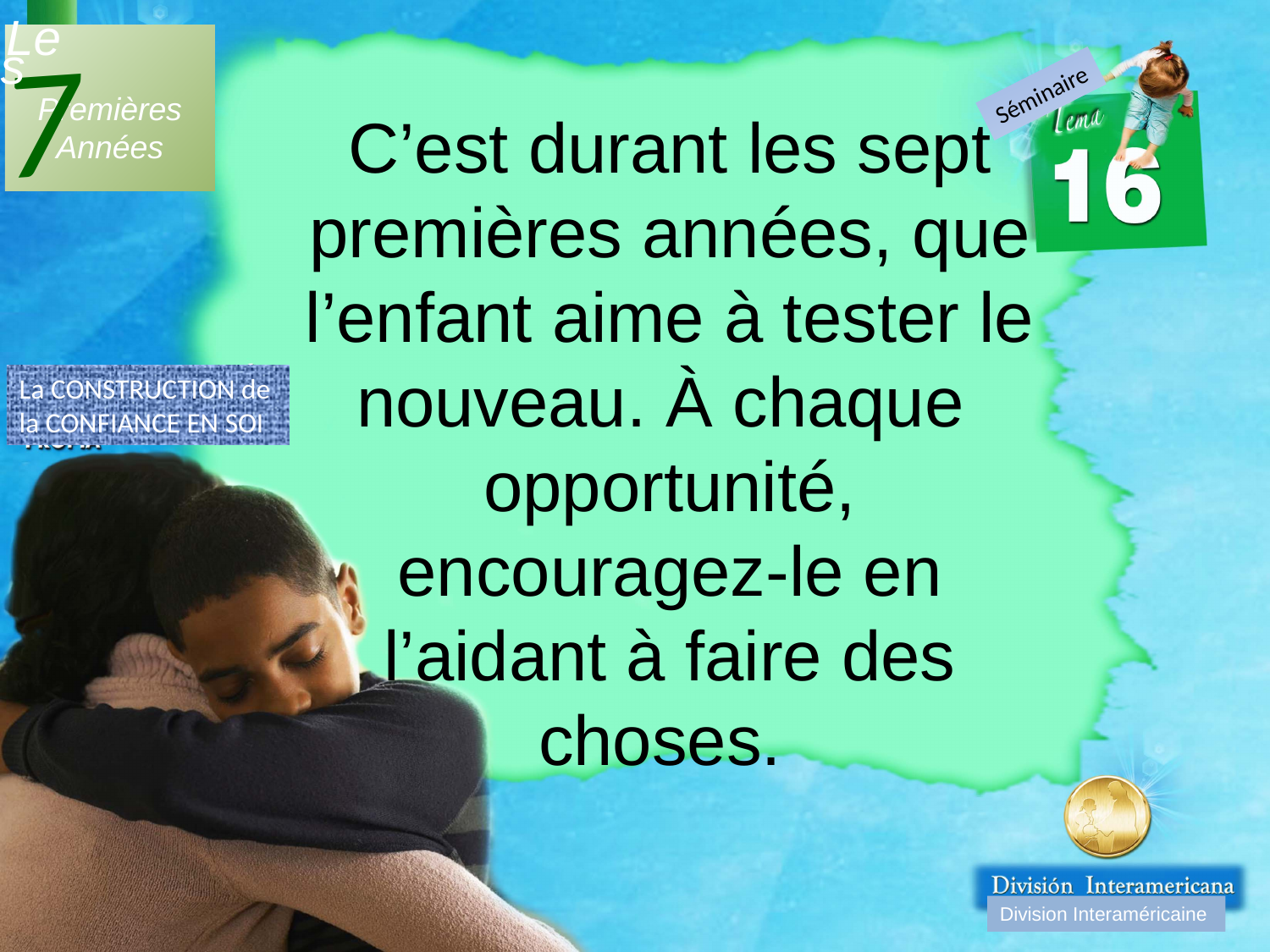

7
Les
         Premières
Années
Séminaire
C’est durant les sept premières années, que l’enfant aime à tester le nouveau. À chaque  opportunité, encouragez-le en l’aidant à faire des choses.
La CONSTRUCTION de
la CONFIANCE EN SOI
Division Interaméricaine